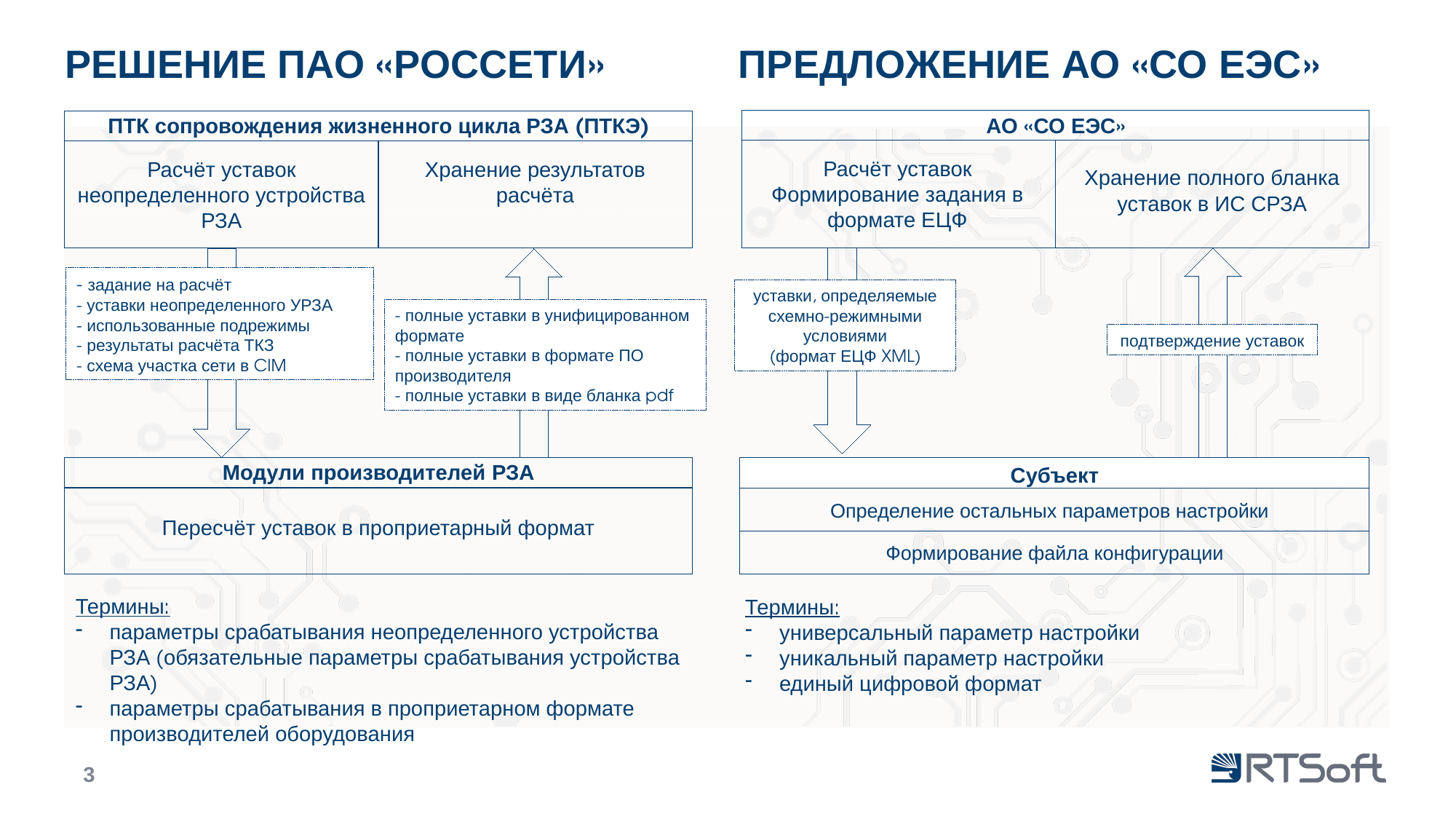

предложение АО «СО ЕЭС»
# решение ПАО «Россети»
АО «СО ЕЭС»
ПТК сопровождения жизненного цикла РЗА (ПТКЭ)

Расчёт уставок
Формирование задания в формате ЕЦФ
Расчёт уставок неопределенного устройства РЗА
Хранение результатов расчёта
Хранение полного бланка уставок в ИС СРЗА
- задание на расчёт
- уставки неопределенного УРЗА
- использованные подрежимы
- результаты расчёта ТКЗ
- схема участка сети в CIM
уставки, определяемые схемно-режимными условиями
(формат ЕЦФ XML)
- полные уставки в унифицированном формате
- полные уставки в формате ПО производителя
- полные уставки в виде бланка pdf

подтверждение уставок

Модули производителей РЗА
Субъект

Определение остальных параметров настройки
Пересчёт уставок в проприетарный формат
Формирование файла конфигурации
Термины:
параметры срабатывания неопределенного устройства РЗА (обязательные параметры срабатывания устройства РЗА)
параметры срабатывания в проприетарном формате производителей оборудования
Термины:
универсальный параметр настройки
уникальный параметр настройки
единый цифровой формат
3